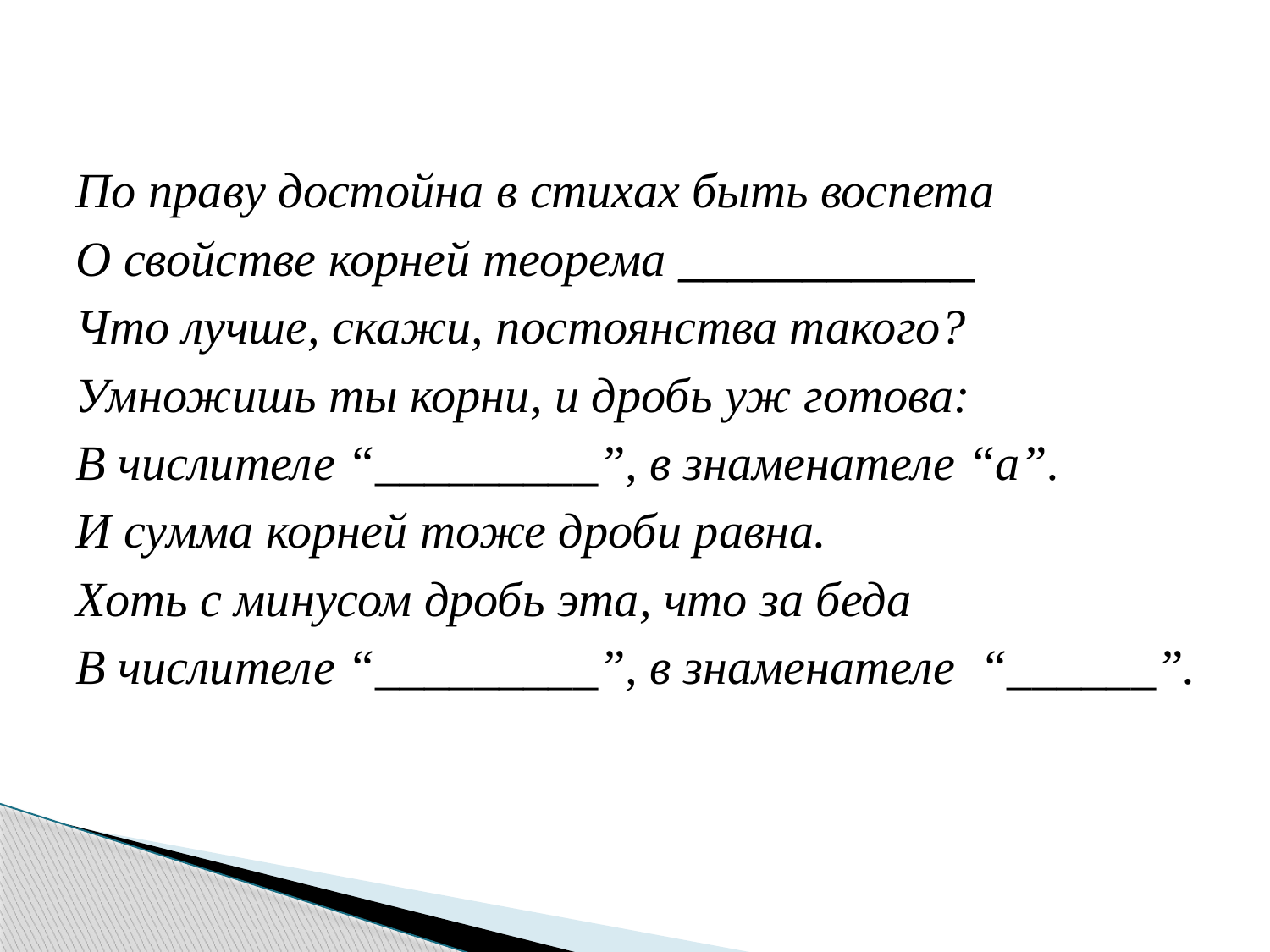

# По праву достойна в стихах быть воспета О свойстве корней теорема ____________ Что лучше, скажи, постоянства такого? Умножишь ты корни, и дробь уж готова: В числителе “_________”, в знаменателе “а”. И сумма корней тоже дроби равна. Хоть с минусом дробь эта, что за беда В числителе “_________”, в знаменателе  “______”.